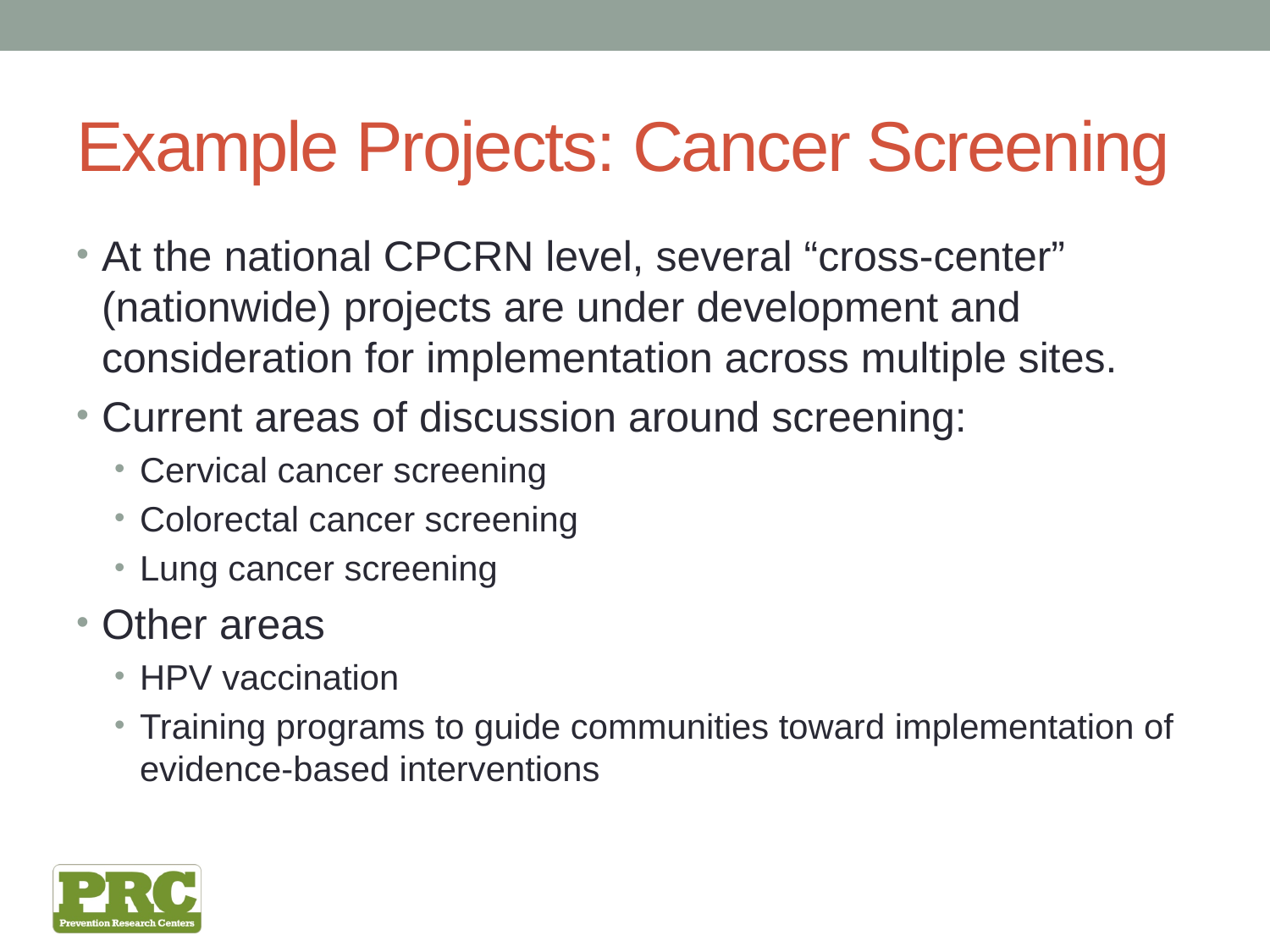

# Example Projects: Cancer Screening
At the national CPCRN level, several “cross-center” (nationwide) projects are under development and consideration for implementation across multiple sites.
Current areas of discussion around screening:
Cervical cancer screening
Colorectal cancer screening
Lung cancer screening
Other areas
HPV vaccination
Training programs to guide communities toward implementation of evidence-based interventions